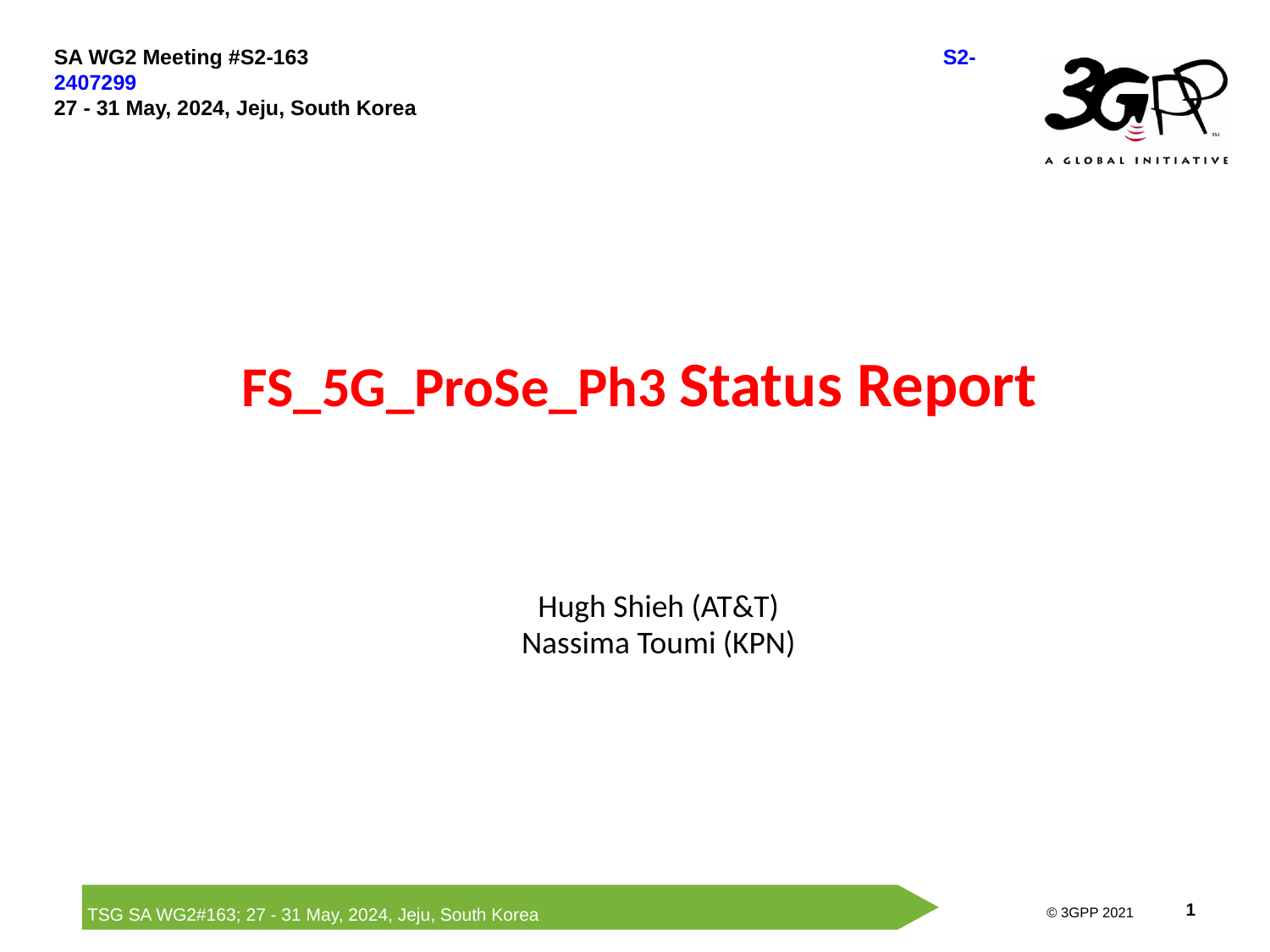

# FS_5G_ProSe_Ph3 Status Report
Hugh Shieh (AT&T)
Nassima Toumi (KPN)